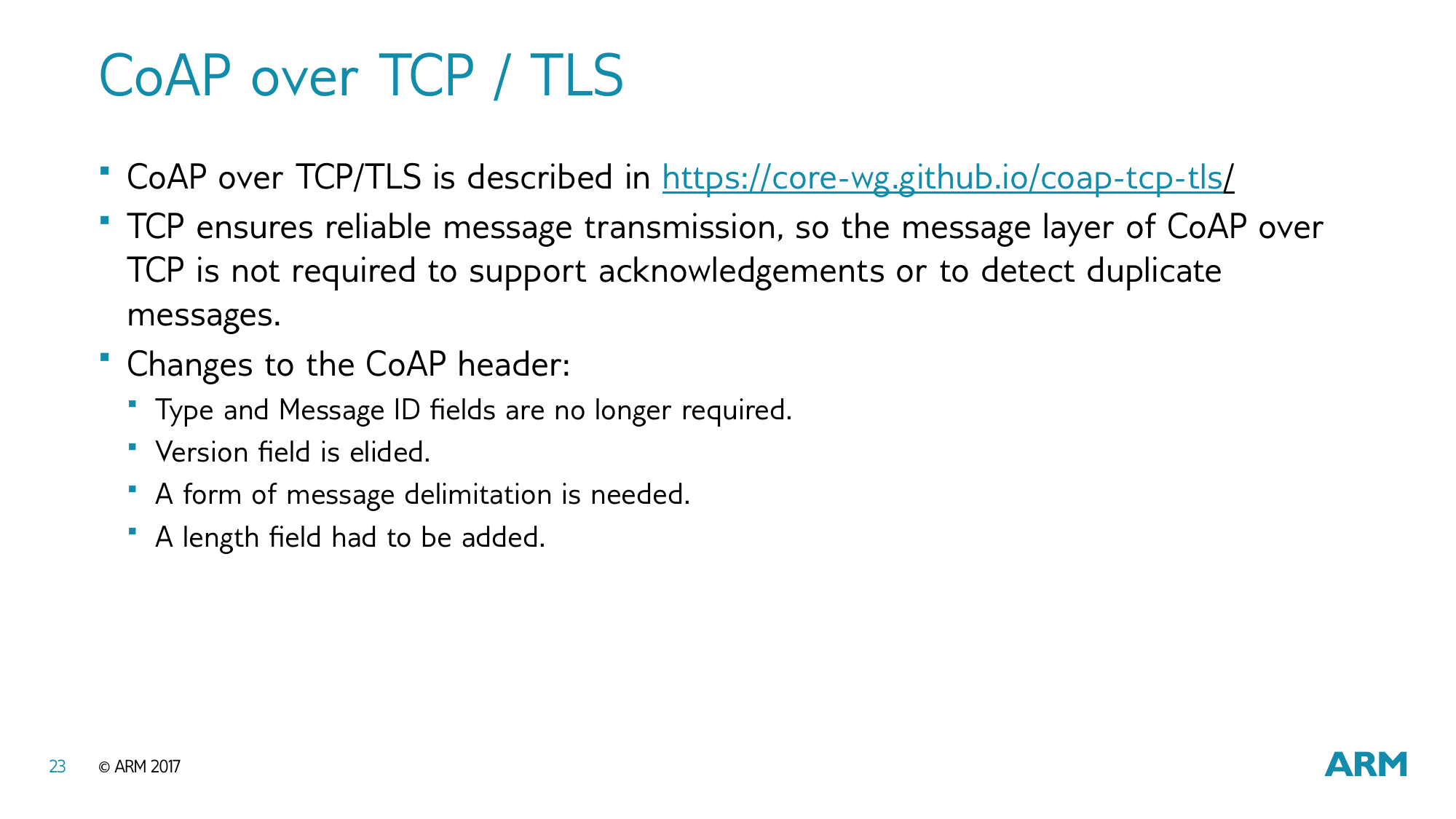

# CoAP over TCP / TLS
CoAP over TCP/TLS is described in https://core-wg.github.io/coap-tcp-tls/
TCP ensures reliable message transmission, so the message layer of CoAP over TCP is not required to support acknowledgements or to detect duplicate messages.
Changes to the CoAP header:
Type and Message ID fields are no longer required.
Version field is elided.
A form of message delimitation is needed.
A length field had to be added.